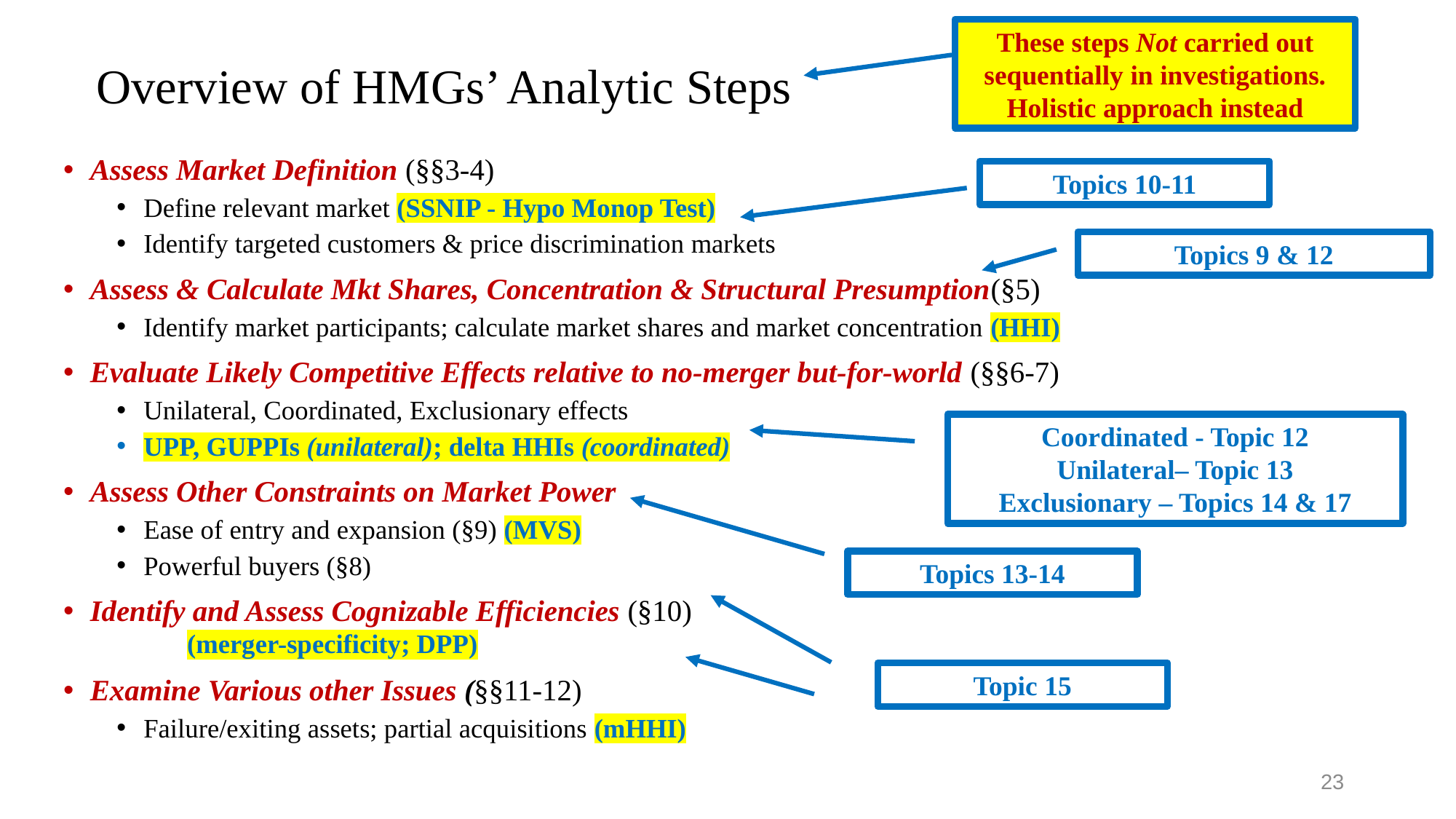

# Overview of HMGs’ Analytic Steps
These steps Not carried out sequentially in investigations. Holistic approach instead
Assess Market Definition (§§3-4)
Define relevant market (SSNIP - Hypo Monop Test)
Identify targeted customers & price discrimination markets
Assess & Calculate Mkt Shares, Concentration & Structural Presumption(§5)
Identify market participants; calculate market shares and market concentration (HHI)
Evaluate Likely Competitive Effects relative to no-merger but-for-world (§§6-7)
Unilateral, Coordinated, Exclusionary effects
UPP, GUPPIs (unilateral); delta HHIs (coordinated)
Assess Other Constraints on Market Power
Ease of entry and expansion (§9) (MVS)
Powerful buyers (§8)
Identify and Assess Cognizable Efficiencies (§10)
             (merger-specificity; DPP)
Examine Various other Issues (§§11-12)
Failure/exiting assets; partial acquisitions (mHHI)
Topics 10-11
Topics 9 & 12
Coordinated - Topic 12
Unilateral– Topic 13
Exclusionary – Topics 14 & 17
Topics 13-14
Topic 15
23